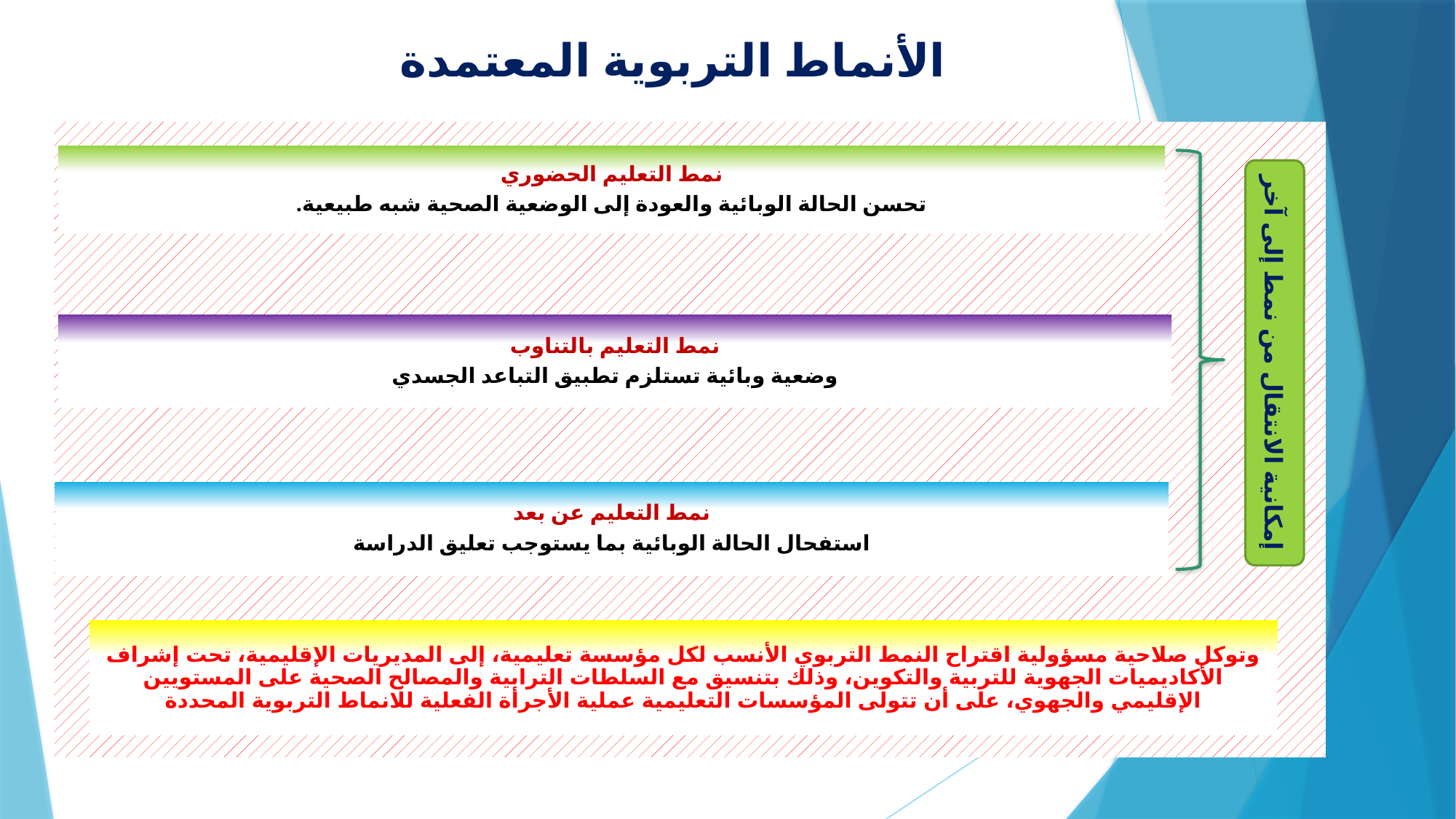

# الأنماط التربوية المعتمدة
نمط التعليم الحضوري
تحسن الحالة الوبائية والعودة إلى الوضعية الصحية شبه طبيعية.
نمط التعليم بالتناوب
وضعية وبائية تستلزم تطبيق التباعد الجسدي
نمط التعليم عن بعد
استفحال الحالة الوبائية بما يستوجب تعليق الدراسة
وتوكل صلاحية مسؤولية اقتراح النمط التربوي الأنسب لكل مؤسسة تعليمية، إلى المديريات الإقليمية، تحت إشراف الأكاديميات الجهوية للتربية والتكوين، وذلك بتنسيق مع السلطات الترابية والمصالح الصحية على المستويين الإقليمي والجهوي، على أن تتولى المؤسسات التعليمية عملية الأجرأة الفعلية للانماط التربوية المحددة

إمكانية الانتقال من نمط إلى آخر